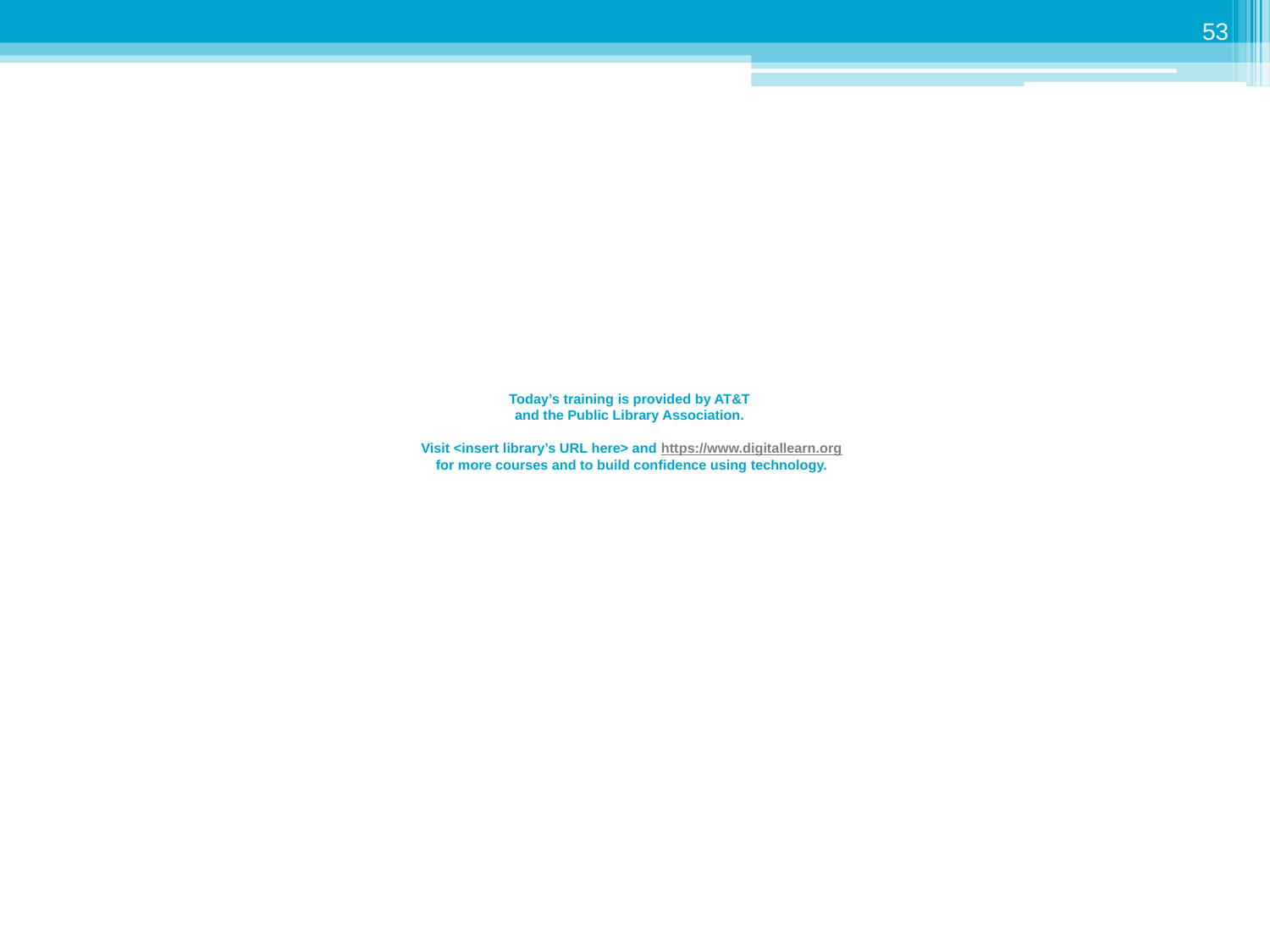

53
# Today’s training is provided by AT&T and the Public Library Association. Visit <insert library’s URL here> and https://www.digitallearn.org for more courses and to build confidence using technology.